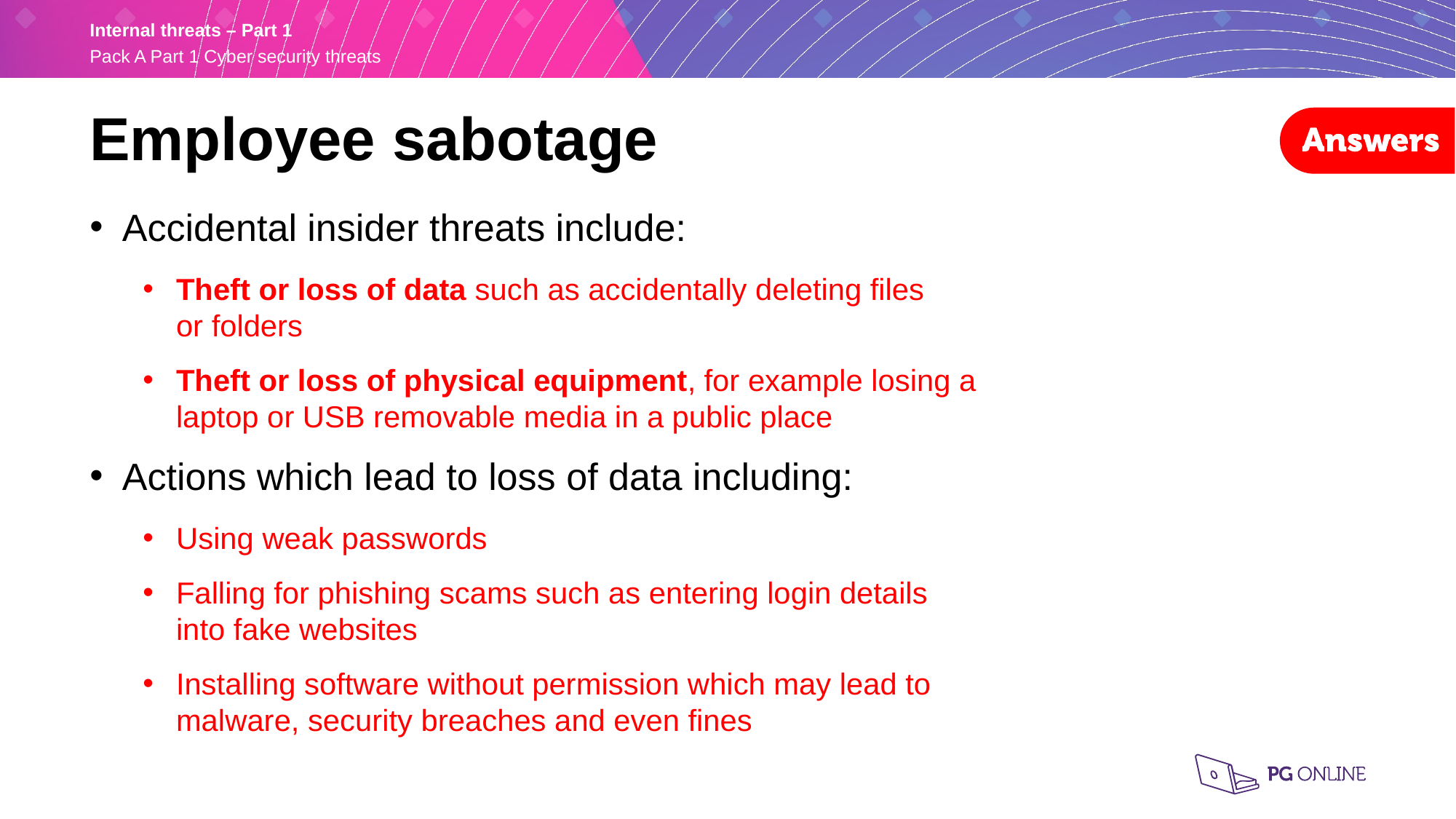

Employee sabotage
Accidental insider threats include:
Theft or loss of data such as accidentally deleting files
or folders
Theft or loss of physical equipment, for example losing a laptop or USB removable media in a public place
Actions which lead to loss of data including:
Using weak passwords
Falling for phishing scams such as entering login details into fake websites
Installing software without permission which may lead to malware, security breaches and even fines